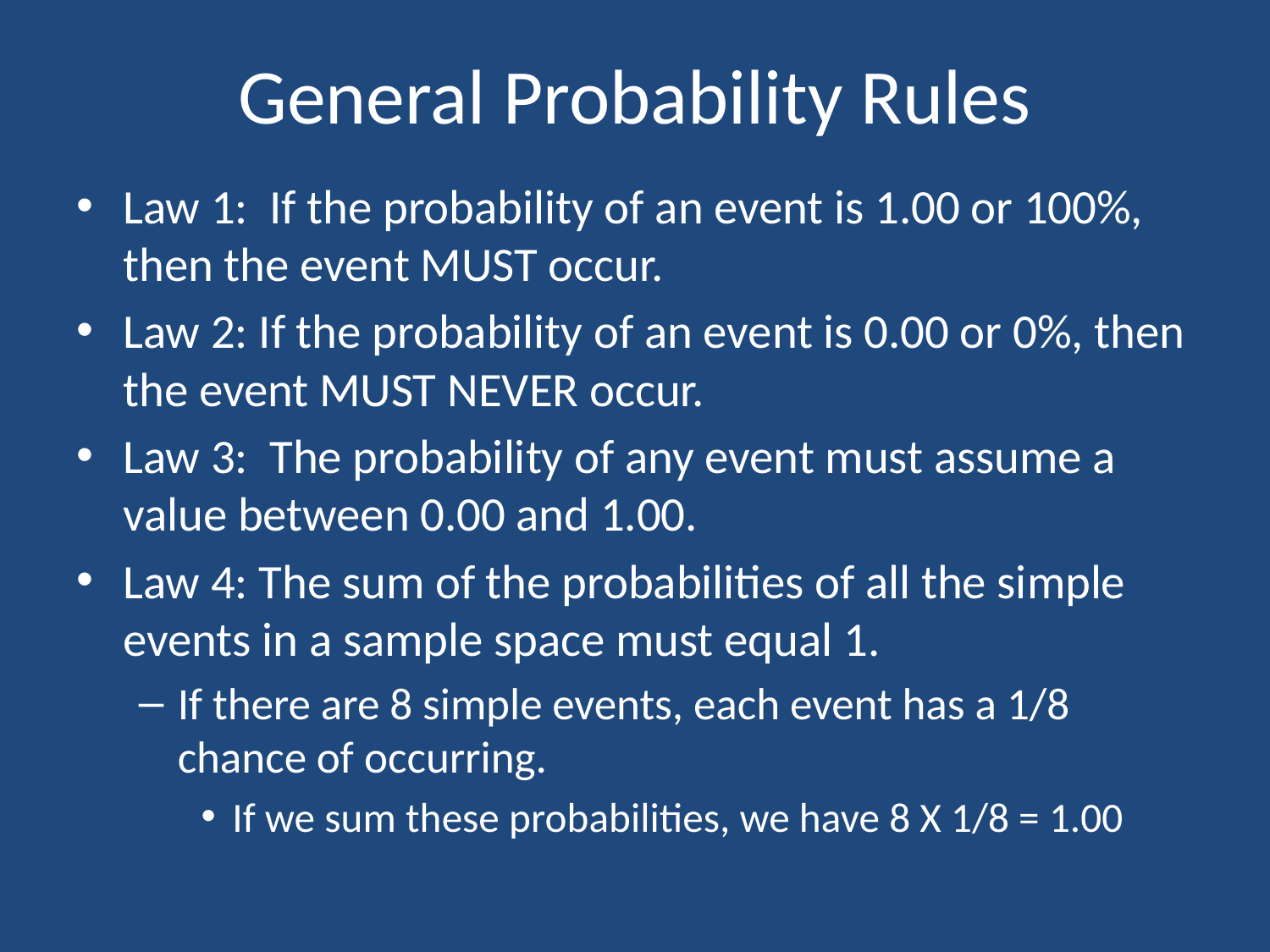

# General Probability Rules
Law 1:  If the probability of an event is 1.00 or 100%, then the event MUST occur.
Law 2: If the probability of an event is 0.00 or 0%, then the event MUST NEVER occur.
Law 3:  The probability of any event must assume a value between 0.00 and 1.00.
Law 4: The sum of the probabilities of all the simple events in a sample space must equal 1.
If there are 8 simple events, each event has a 1/8 chance of occurring.
If we sum these probabilities, we have 8 X 1/8 = 1.00